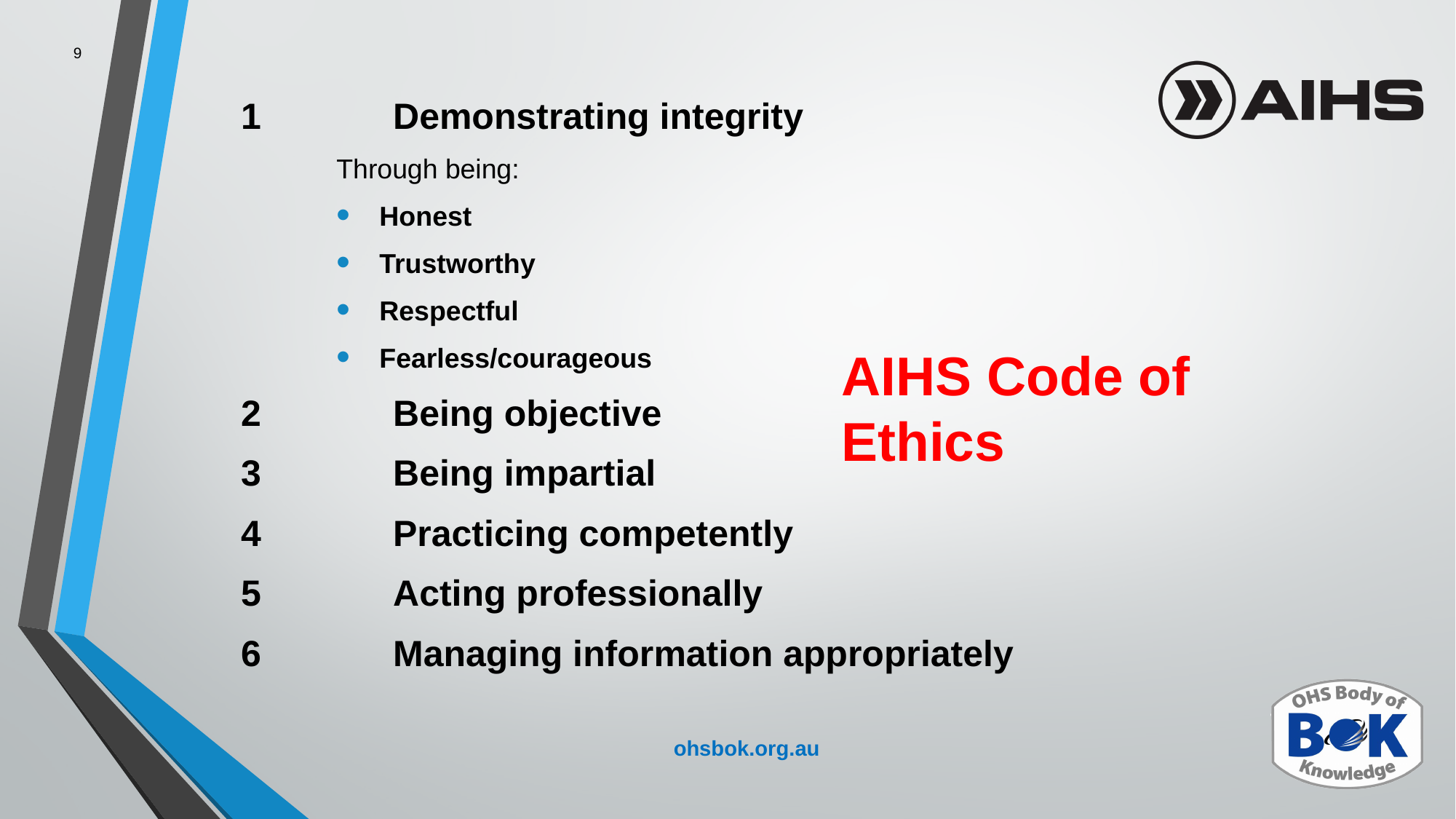

9
1		Demonstrating integrity
Through being:
Honest
Trustworthy
Respectful
Fearless/courageous
2		Being objective
3		Being impartial
4		Practicing competently
5		Acting professionally
6		Managing information appropriately

AIHS Code of Ethics
ohsbok.org.au